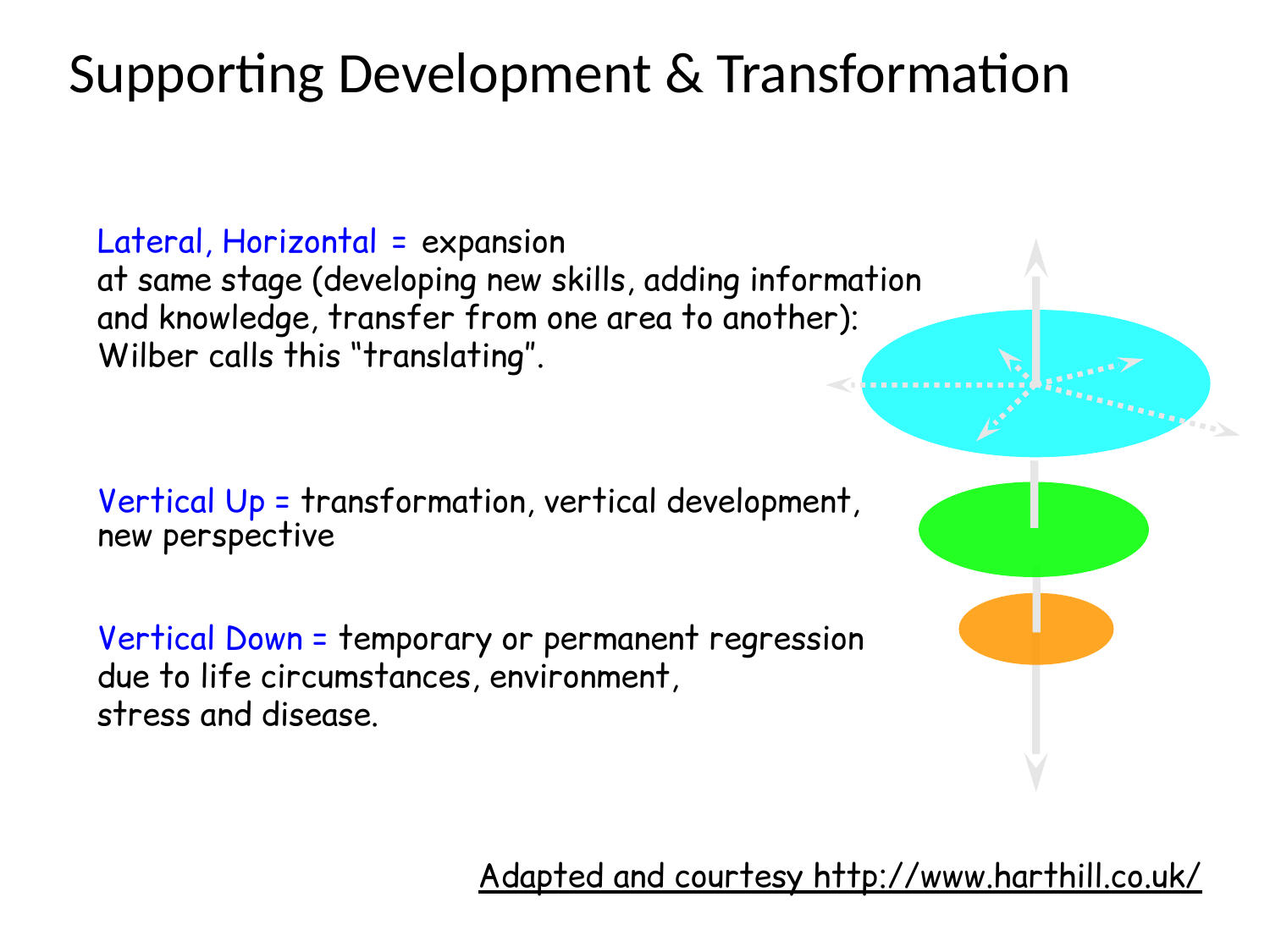

# Supporting Development & Transformation
Lateral, Horizontal = expansion
at same stage (developing new skills, adding information
and knowledge, transfer from one area to another):
Wilber calls this “translating”.

Vertical Up = transformation, vertical development, new perspective
Vertical Down = temporary or permanent regression due to life circumstances, environment,
stress and disease.

Adapted and courtesy http://www.harthill.co.uk/